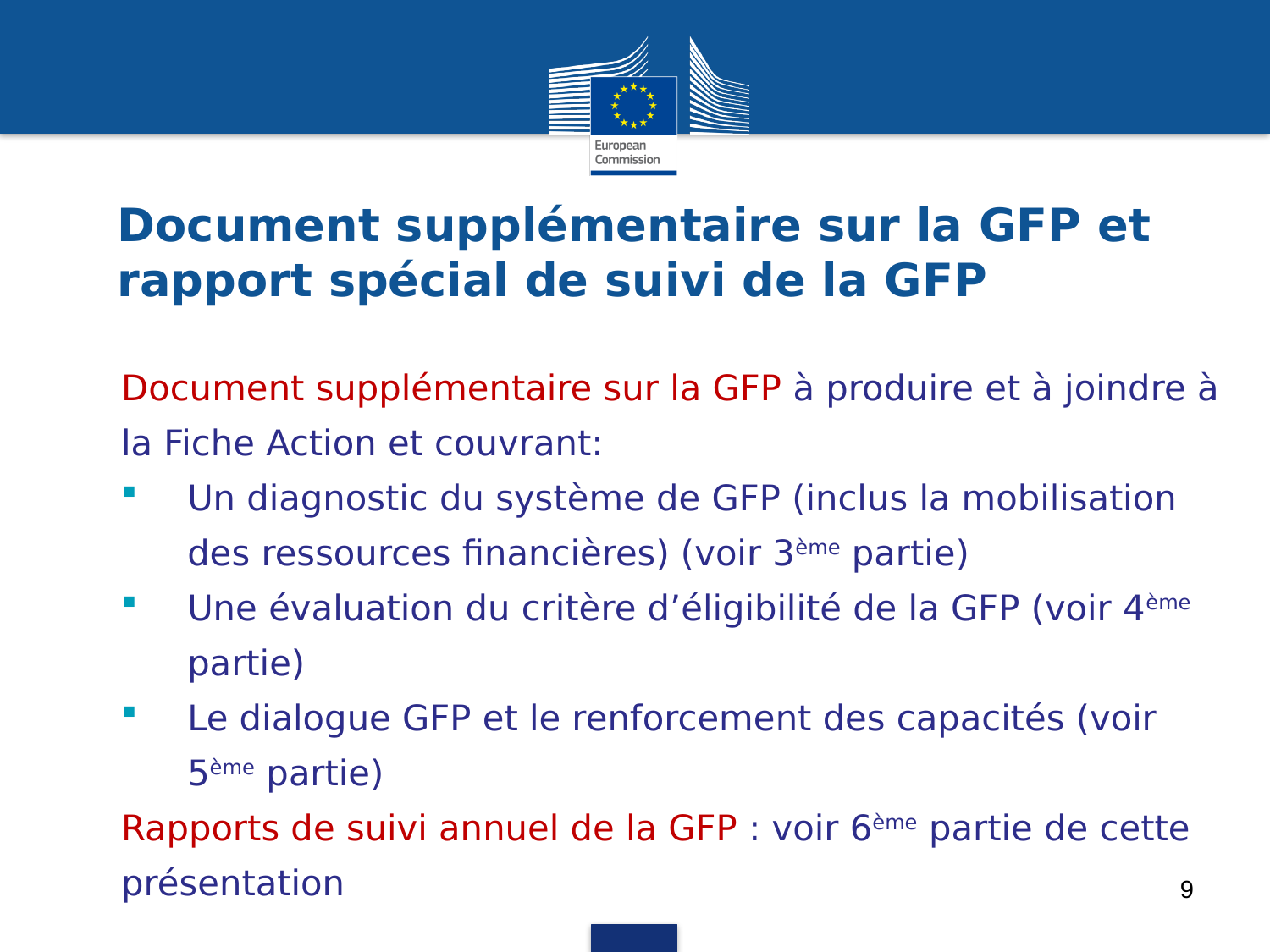

# Document supplémentaire sur la GFP et rapport spécial de suivi de la GFP
Document supplémentaire sur la GFP à produire et à joindre à la Fiche Action et couvrant:
Un diagnostic du système de GFP (inclus la mobilisation des ressources financières) (voir 3ème partie)
Une évaluation du critère d’éligibilité de la GFP (voir 4ème partie)
Le dialogue GFP et le renforcement des capacités (voir 5ème partie)
Rapports de suivi annuel de la GFP : voir 6ème partie de cette présentation

9